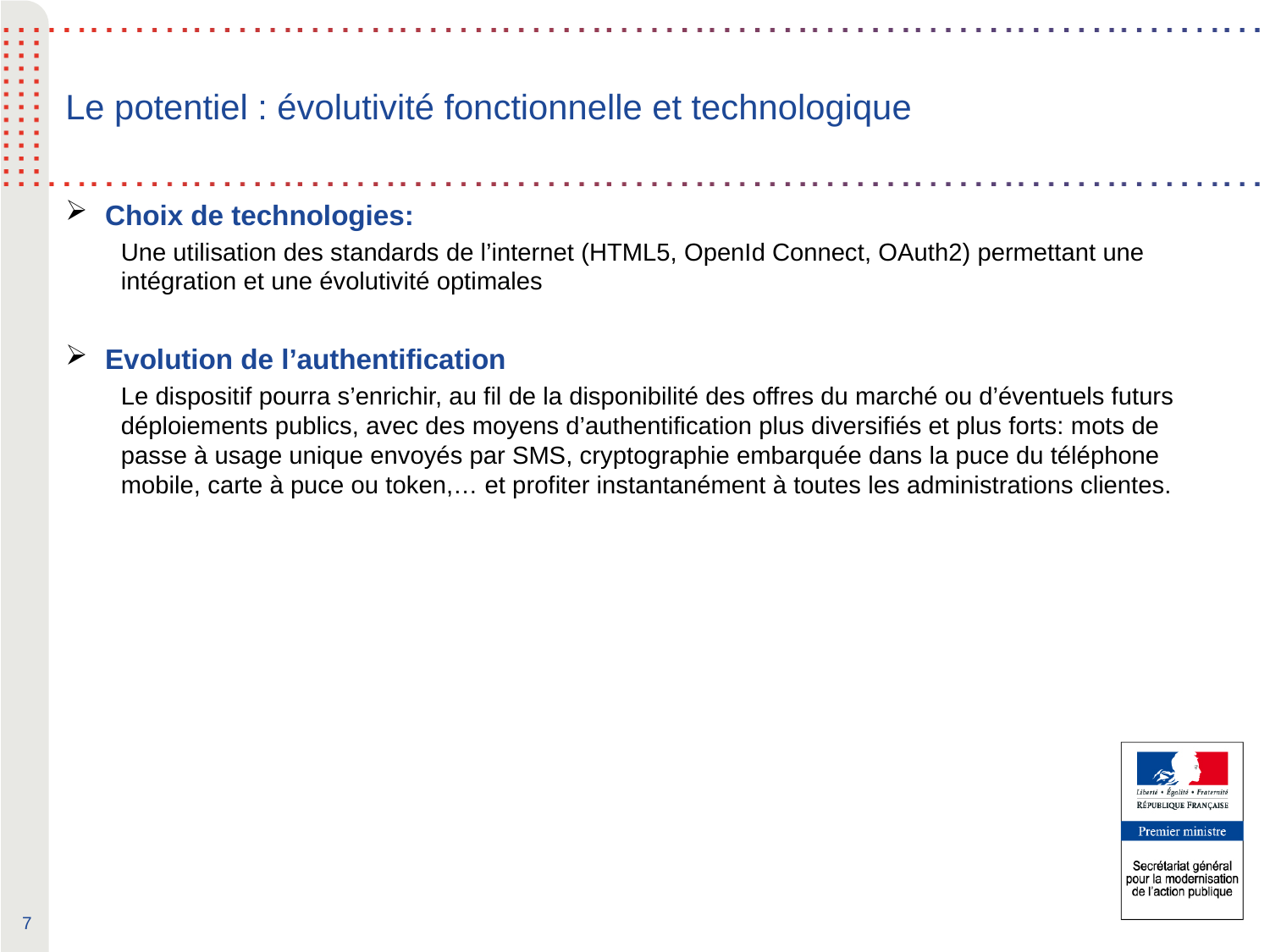

# Le potentiel : évolutivité fonctionnelle et technologique
Choix de technologies:
Une utilisation des standards de l’internet (HTML5, OpenId Connect, OAuth2) permettant une intégration et une évolutivité optimales

Evolution de l’authentification
Le dispositif pourra s’enrichir, au fil de la disponibilité des offres du marché ou d’éventuels futurs déploiements publics, avec des moyens d’authentification plus diversifiés et plus forts: mots de passe à usage unique envoyés par SMS, cryptographie embarquée dans la puce du téléphone mobile, carte à puce ou token,… et profiter instantanément à toutes les administrations clientes.